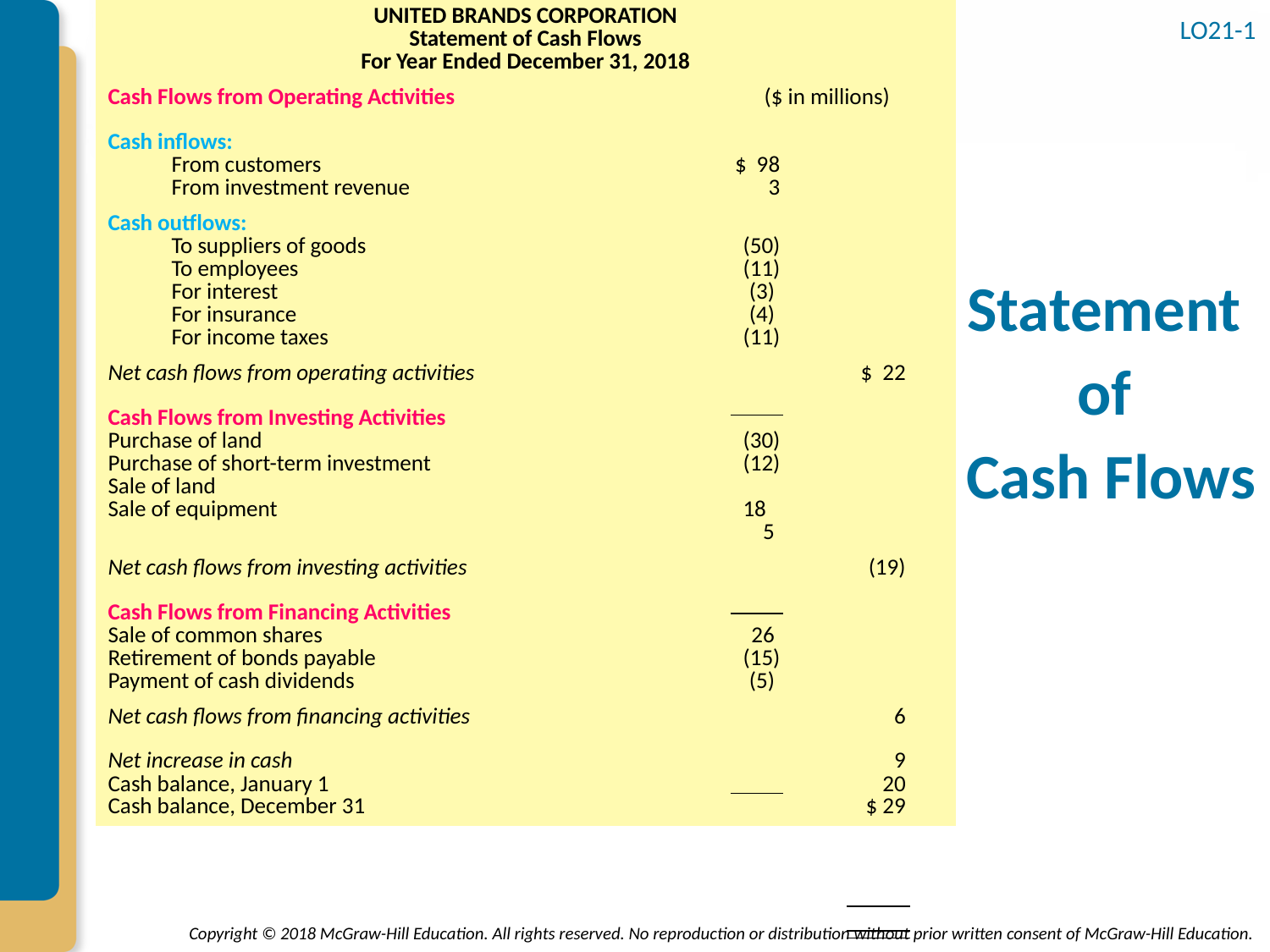

| UNITED BRANDS CORPORATION Statement of Cash Flows For Year Ended December 31, 2018 |  |  |  |  |  |  |
| --- | --- | --- | --- | --- | --- | --- |
| Cash Flows from Operating Activities |  | ($ in millions) |  |  |  |  |
| Cash inflows: From customers From investment revenue | $ 98 3 |  |  |  |  |  |
| Cash outflows: To suppliers of goods To employees For interest For insurance For income taxes |  |  | (50) (11) (3) (4) (11) |  |  |  |
| Net cash flows from operating activities |  |  |  | $ 22 |  |  |
| Cash Flows from Investing Activities Purchase of land Purchase of short-term investment Sale of land Sale of equipment |  |  | (30) (12) 18 5 |  |  |  |
| Net cash flows from investing activities |  |  |  | (19) |  |  |
| Cash Flows from Financing Activities Sale of common shares Retirement of bonds payable Payment of cash dividends |  |  | 26 (15) (5) |  |  |  |
| Net cash flows from financing activities |  |  |  | 6 |  |  |
| Net increase in cash Cash balance, January 1 Cash balance, December 31 |  |  |  | 9 20 $ 29 |  |  |
LO21-1
# Statement of Cash Flows